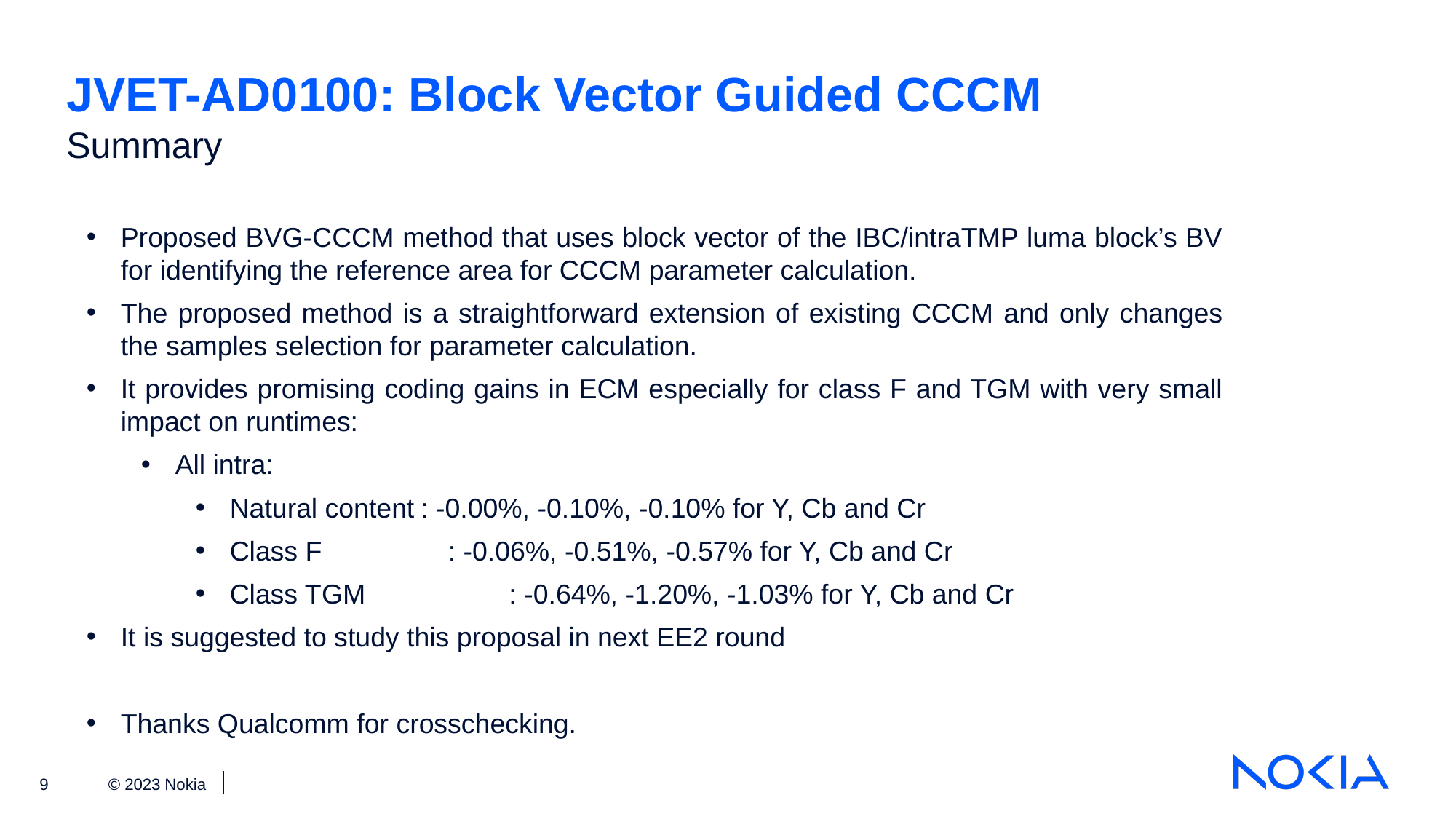

JVET-AD0100: Block Vector Guided CCCM
Summary

Proposed BVG-CCCM method that uses block vector of the IBC/intraTMP luma block’s BV for identifying the reference area for CCCM parameter calculation.
The proposed method is a straightforward extension of existing CCCM and only changes the samples selection for parameter calculation.
It provides promising coding gains in ECM especially for class F and TGM with very small impact on runtimes:
All intra:
Natural content	: -0.00%, -0.10%, -0.10% for Y, Cb and Cr
Class F        			: -0.06%, -0.51%, -0.57% for Y, Cb and Cr
Class TGM 			        : -0.64%, -1.20%, -1.03% for Y, Cb and Cr
It is suggested to study this proposal in next EE2 round

Thanks Qualcomm for crosschecking.